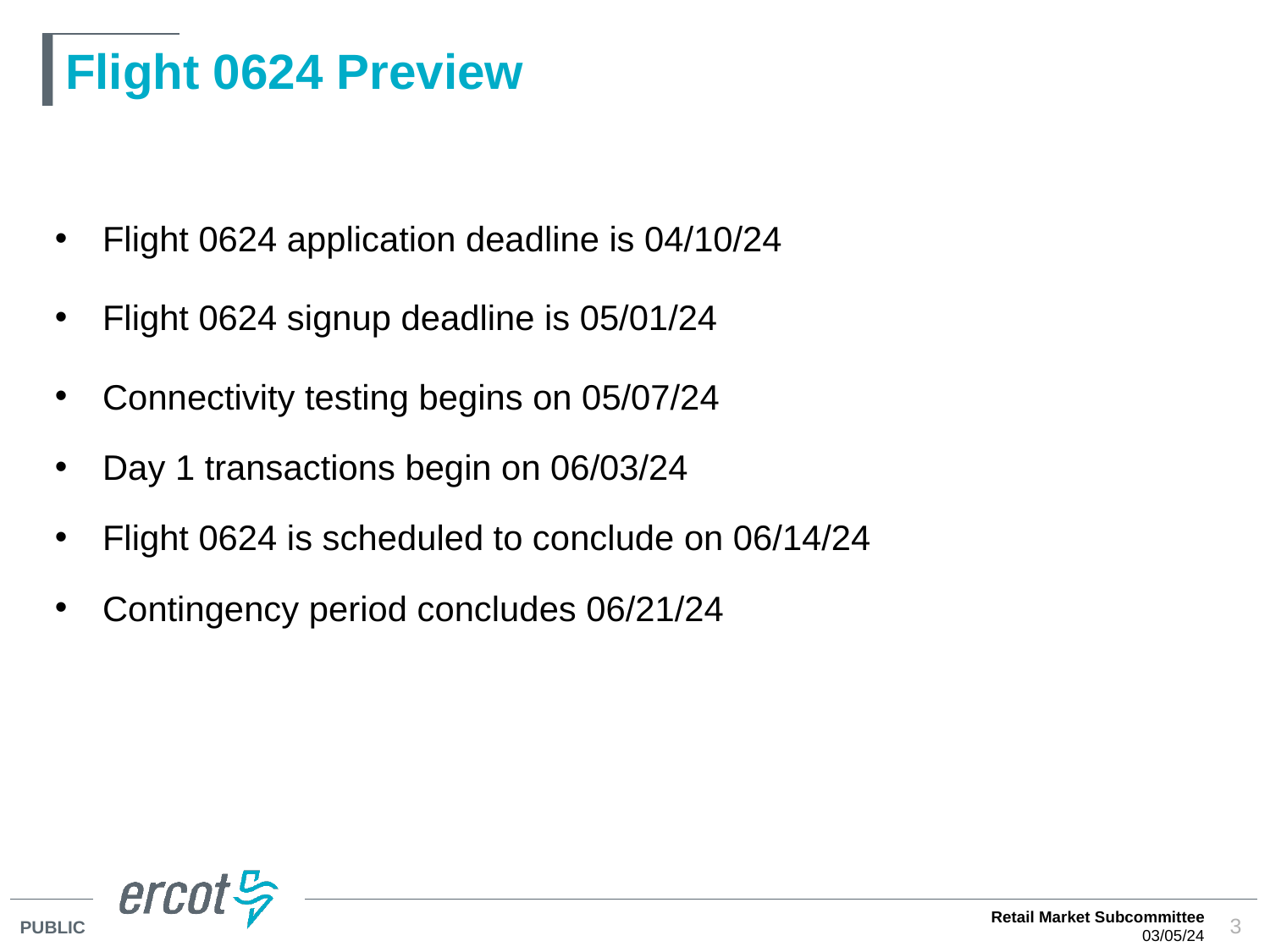

# Flight 0624 Preview
Flight 0624 application deadline is 04/10/24
Flight 0624 signup deadline is 05/01/24
Connectivity testing begins on 05/07/24
Day 1 transactions begin on 06/03/24
Flight 0624 is scheduled to conclude on 06/14/24
Contingency period concludes 06/21/24
Retail Market Subcommittee
03/05/24
3